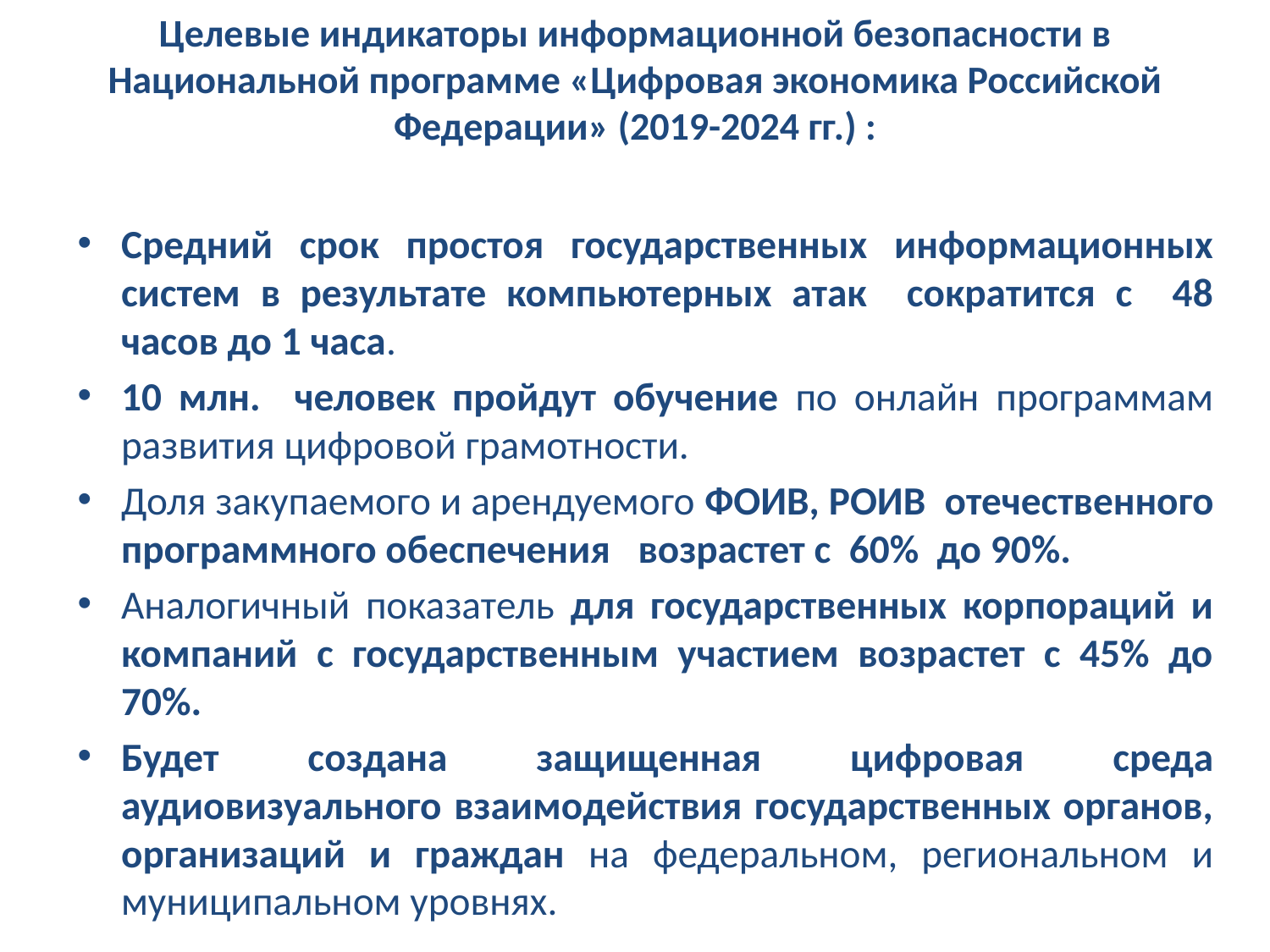

# Целевые индикаторы информационной безопасности в Национальной программе «Цифровая экономика Российской Федерации» (2019-2024 гг.) :

Средний срок простоя государственных информационных систем в результате компьютерных атак  сократится с  48 часов до 1 часа.
10 млн.  человек пройдут обучение по онлайн программам развития цифровой грамотности.
Доля закупаемого и арендуемого ФОИВ, РОИВ  отечественного программного обеспечения   возрастет с  60%  до 90%.
Аналогичный показатель для государственных корпораций и компаний с государственным участием возрастет с 45% до 70%.
Будет создана защищенная цифровая среда аудиовизуального взаимодействия государственных органов, организаций и граждан на федеральном, региональном и муниципальном уровнях.